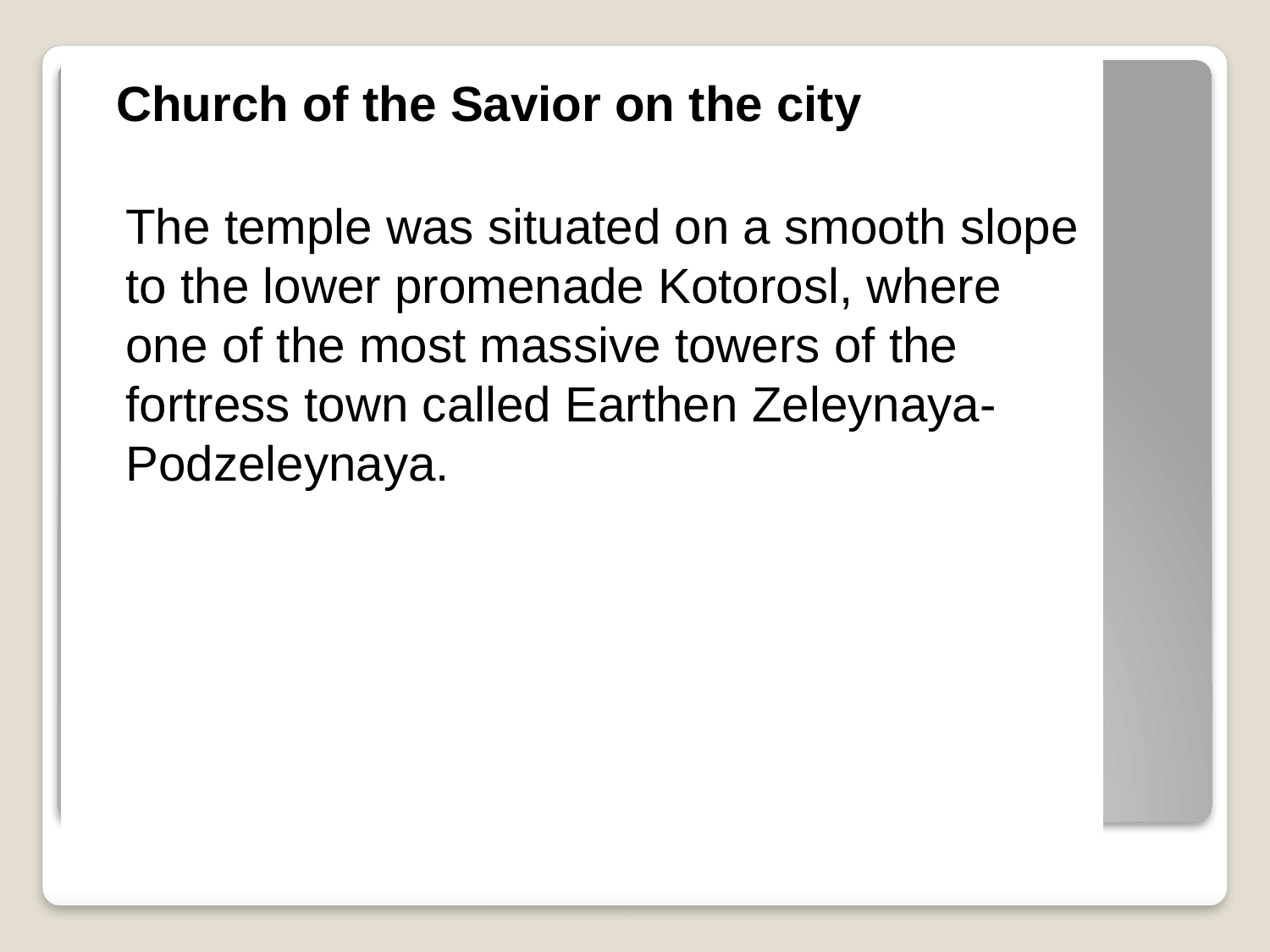

Church of the Savior on the city
The temple was situated on a smooth slope to the lower promenade Kotorosl, where one of the most massive towers of the fortress town called Earthen Zeleynaya-Podzeleynaya.